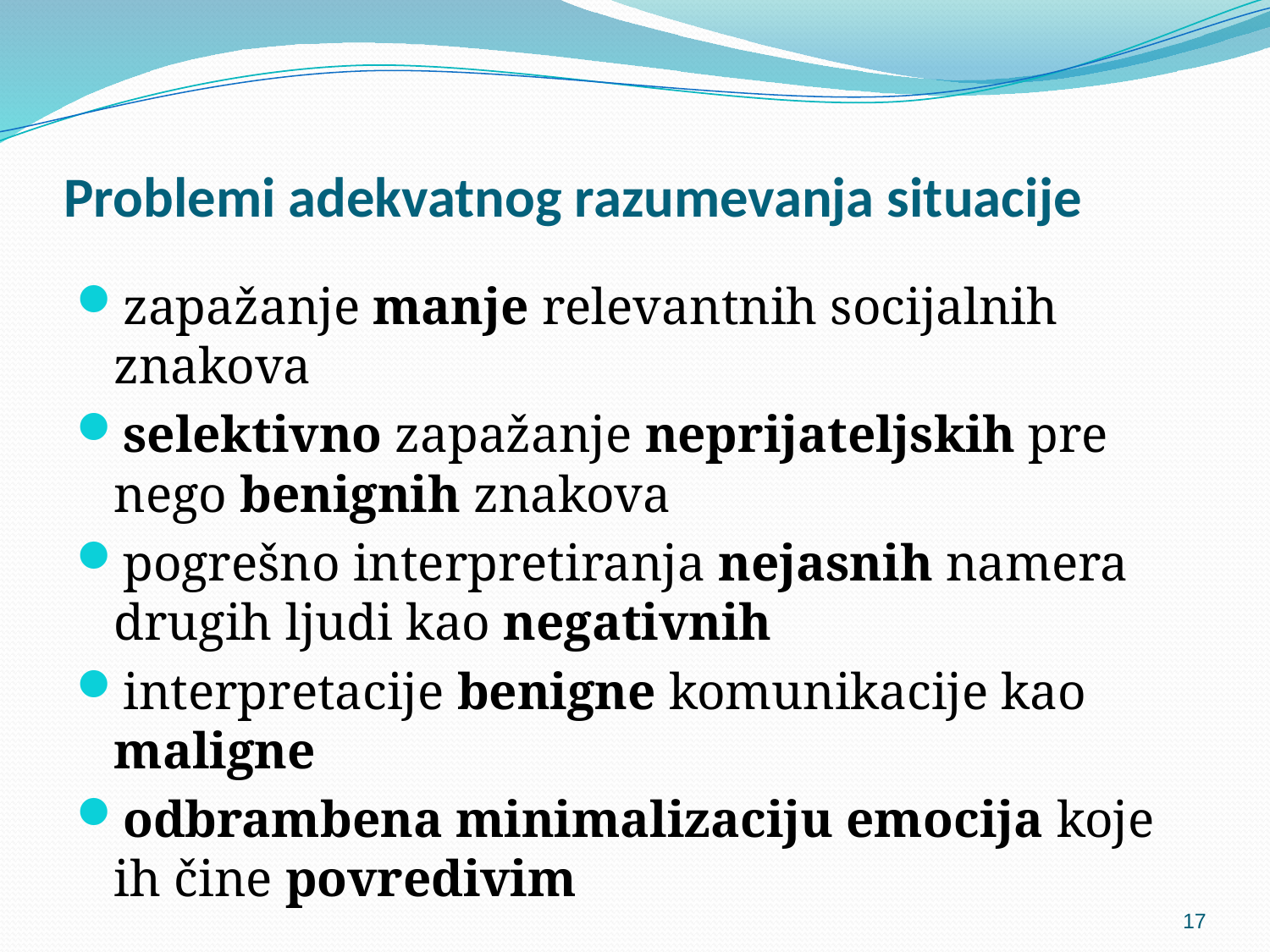

# Problemi adekvatnog razumevanja situacije
zapažanje manje relevantnih socijalnih znakova
selektivno zapažanje neprijateljskih pre nego benignih znakova
pogrešno interpretiranja nejasnih namera drugih ljudi kao negativnih
interpretacije benigne komunikacije kao maligne
odbrambena minimalizaciju emocija koje ih čine povredivim
17